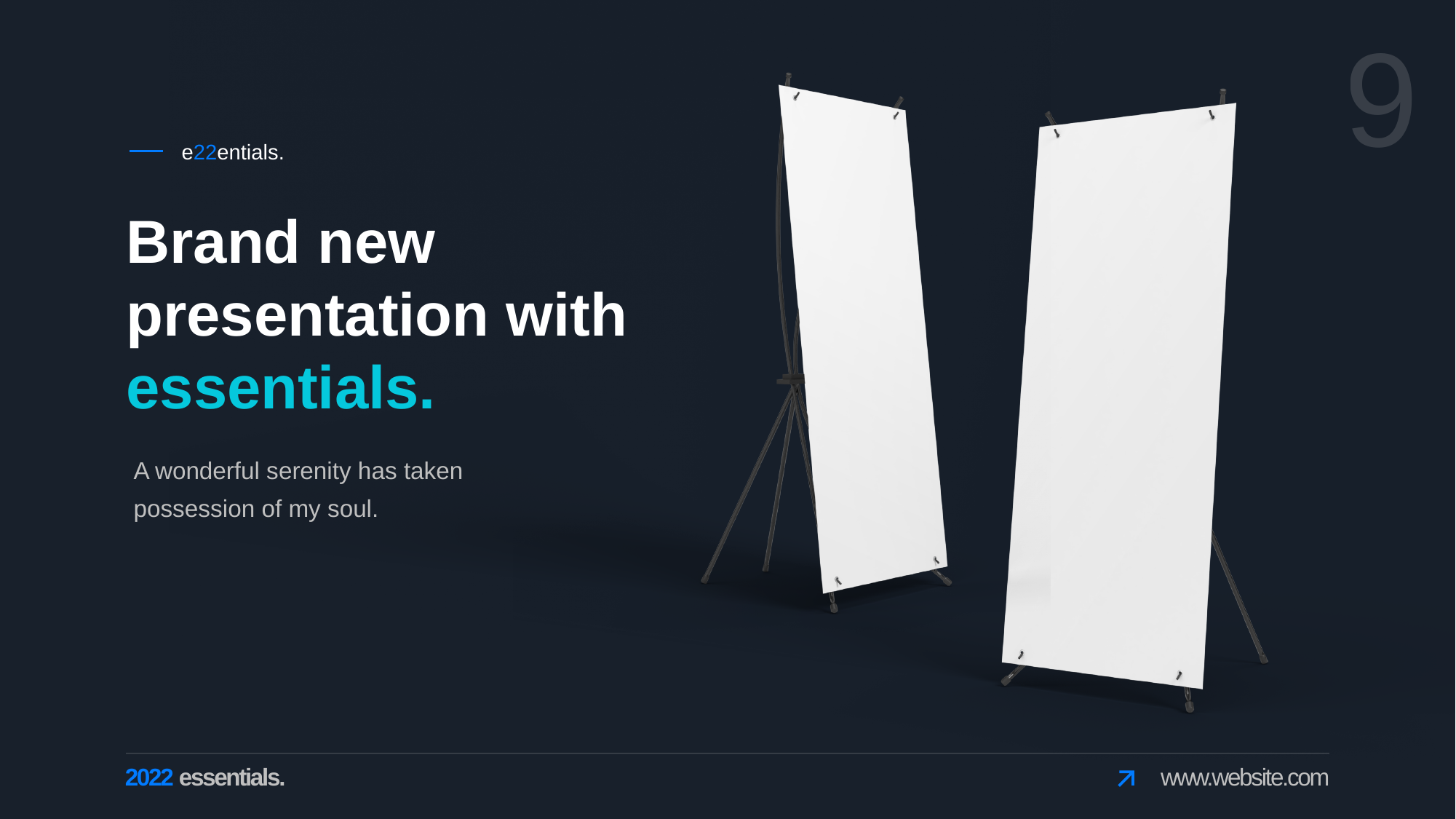

e22entials.
Brand new presentation with essentials.
A wonderful serenity has taken possession of my soul.